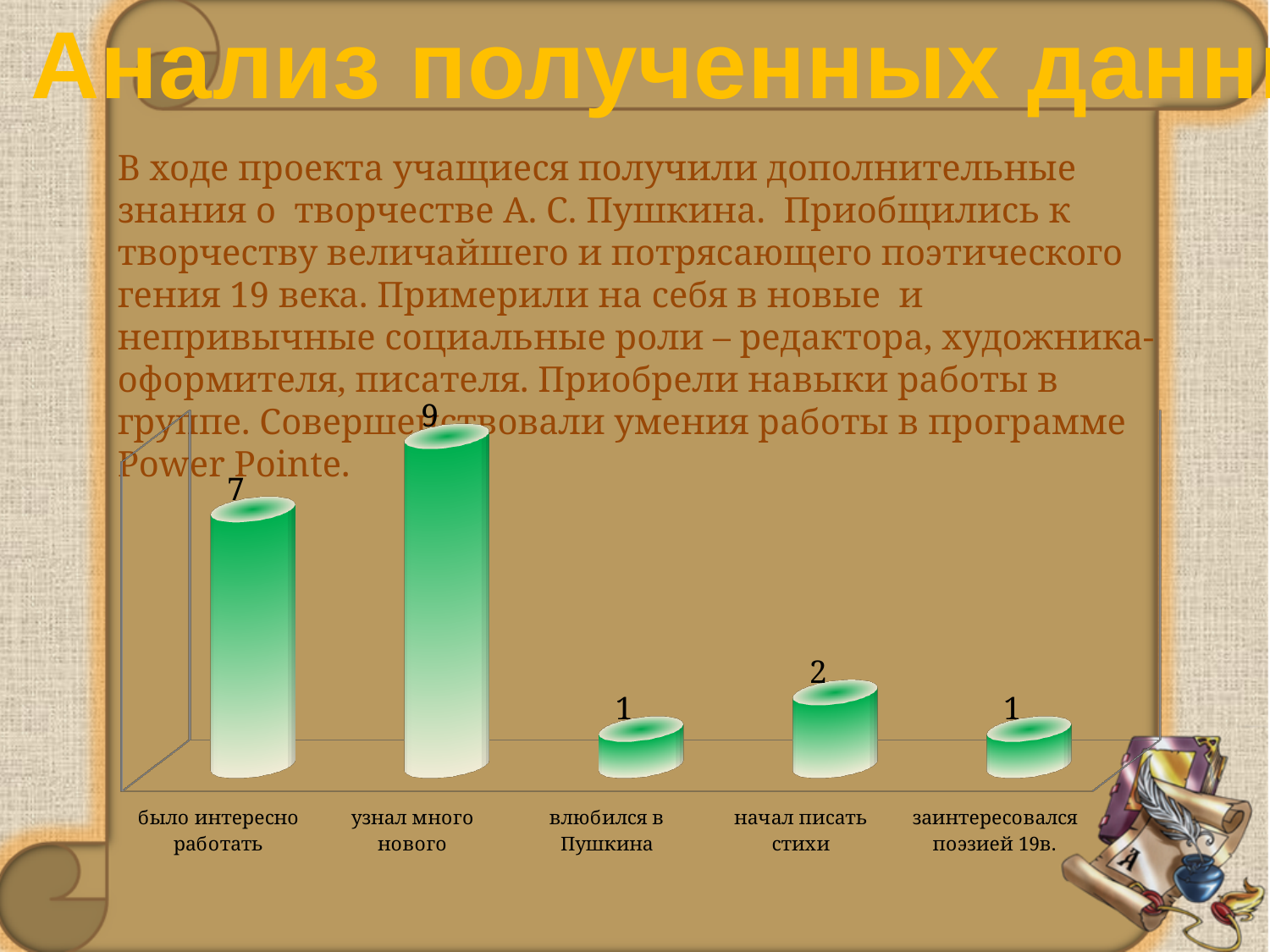

Анализ полученных данных
В ходе проекта учащиеся получили дополнительные знания о  творчестве А. С. Пушкина.  Приобщились к творчеству величайшего и потрясающего поэтического гения 19 века. Примерили на себя в новые  и непривычные социальные роли – редактора, художника-оформителя, писателя. Приобрели навыки работы в группе. Совершенствовали умения работы в программе  Power Pointe.

[unsupported chart]